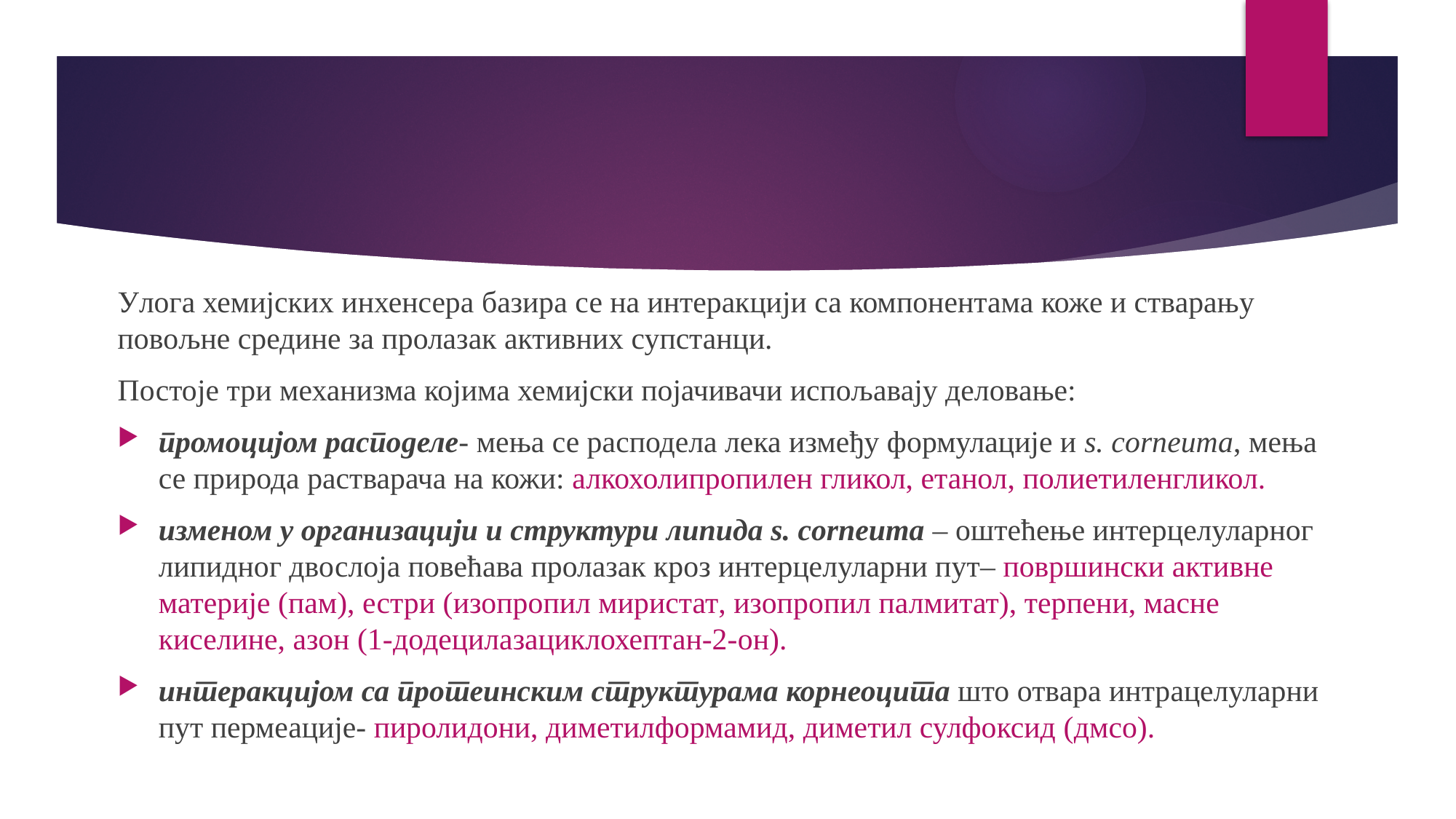

Улога хемијских инхенсера базира се на интеракцији са компонентама коже и стварању повољне средине за пролазак активних супстанци.
Постоје три механизма којима хемијски појачивачи испољавају деловање:
промоцијом расподеле- мења се расподела лека између формулације и s. corneuma, мења се природа растварача на кожи: алкохолипропилен гликол, етанол, полиетиленгликол.
изменом у организацији и структури липида s. corneuma – оштећење интерцелуларног липидног двослоја повећава пролазак кроз интерцелуларни пут– површински активне материје (пам), естри (изопропил миристат, изопропил палмитат), терпени, масне киселине, азон (1-додецилазациклохептан-2-он).
интеракцијом са протеинским структурама корнеоцита што отвара интрацелуларни пут пермеације- пиролидони, диметилформамид, диметил сулфоксид (дмсо).